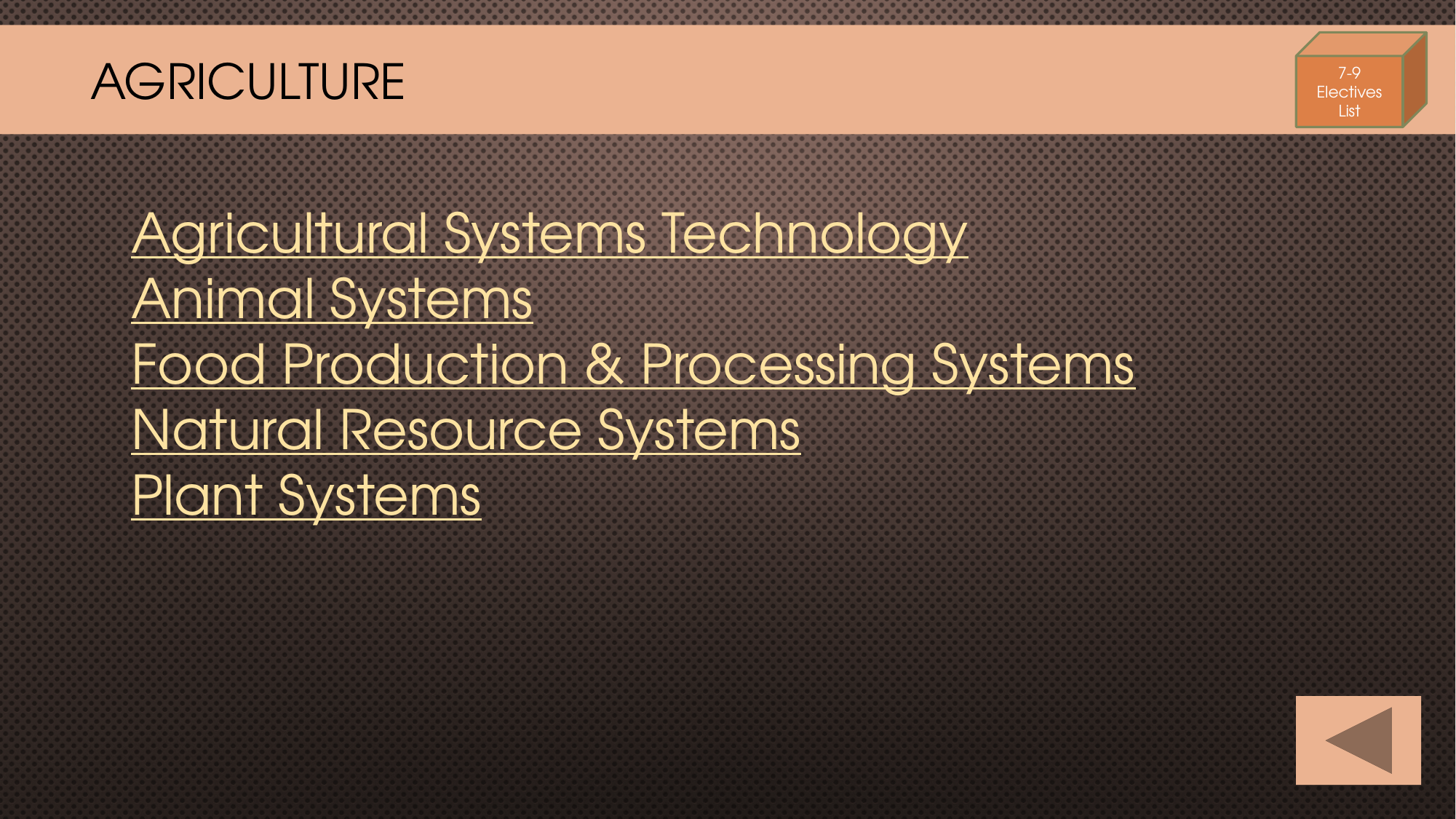

# Agriculture

7-9
Electives List
Agricultural Systems Technology
Animal Systems
Food Production & Processing Systems
Natural Resource Systems
Plant Systems